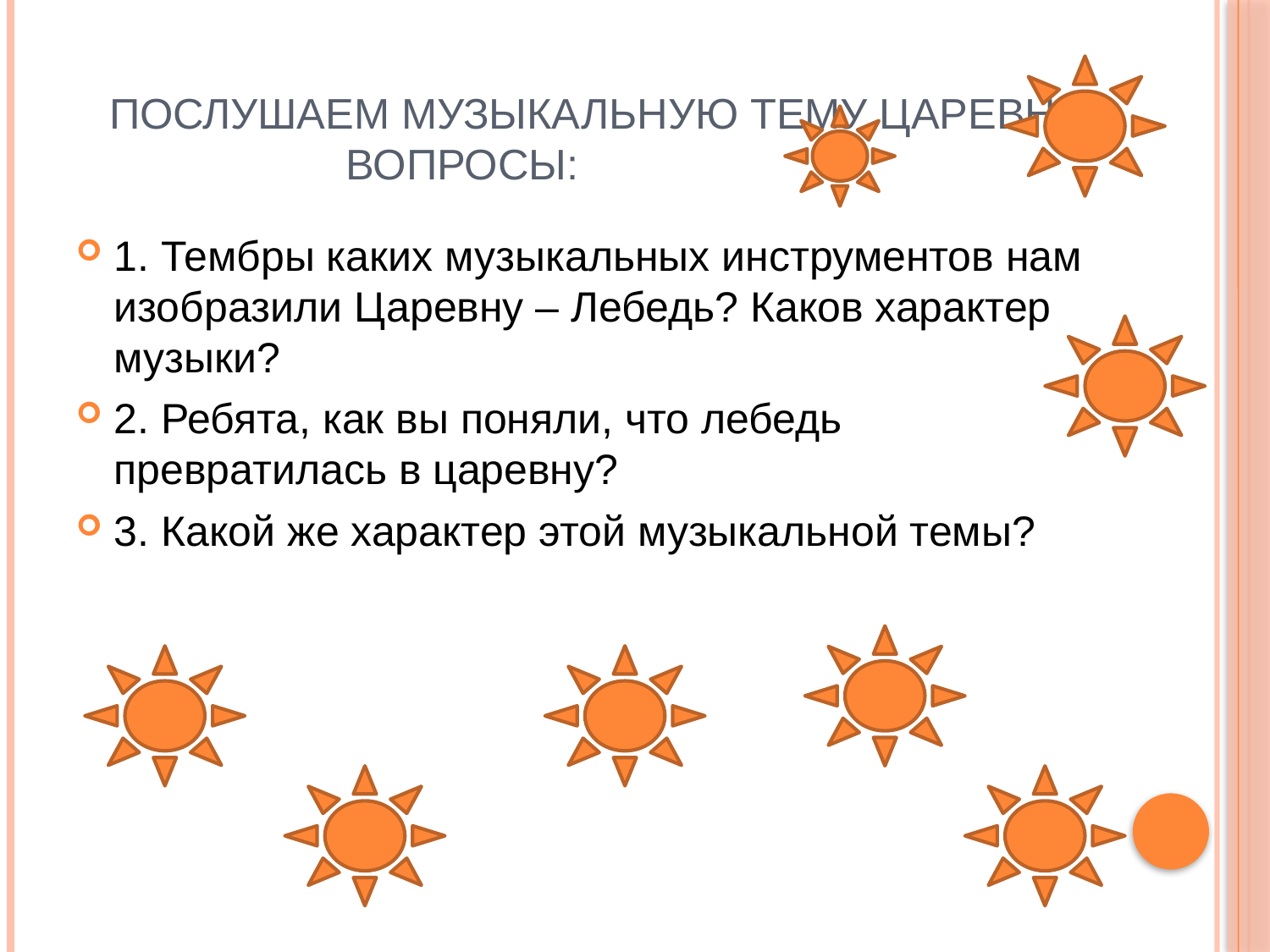

# Послушаем музыкальную тему царевны. Вопросы:

1. Тембры каких музыкальных инструментов нам изобразили Царевну – Лебедь? Каков характер музыки?
2. Ребята, как вы поняли, что лебедь превратилась в царевну?
3. Какой же характер этой музыкальной темы?